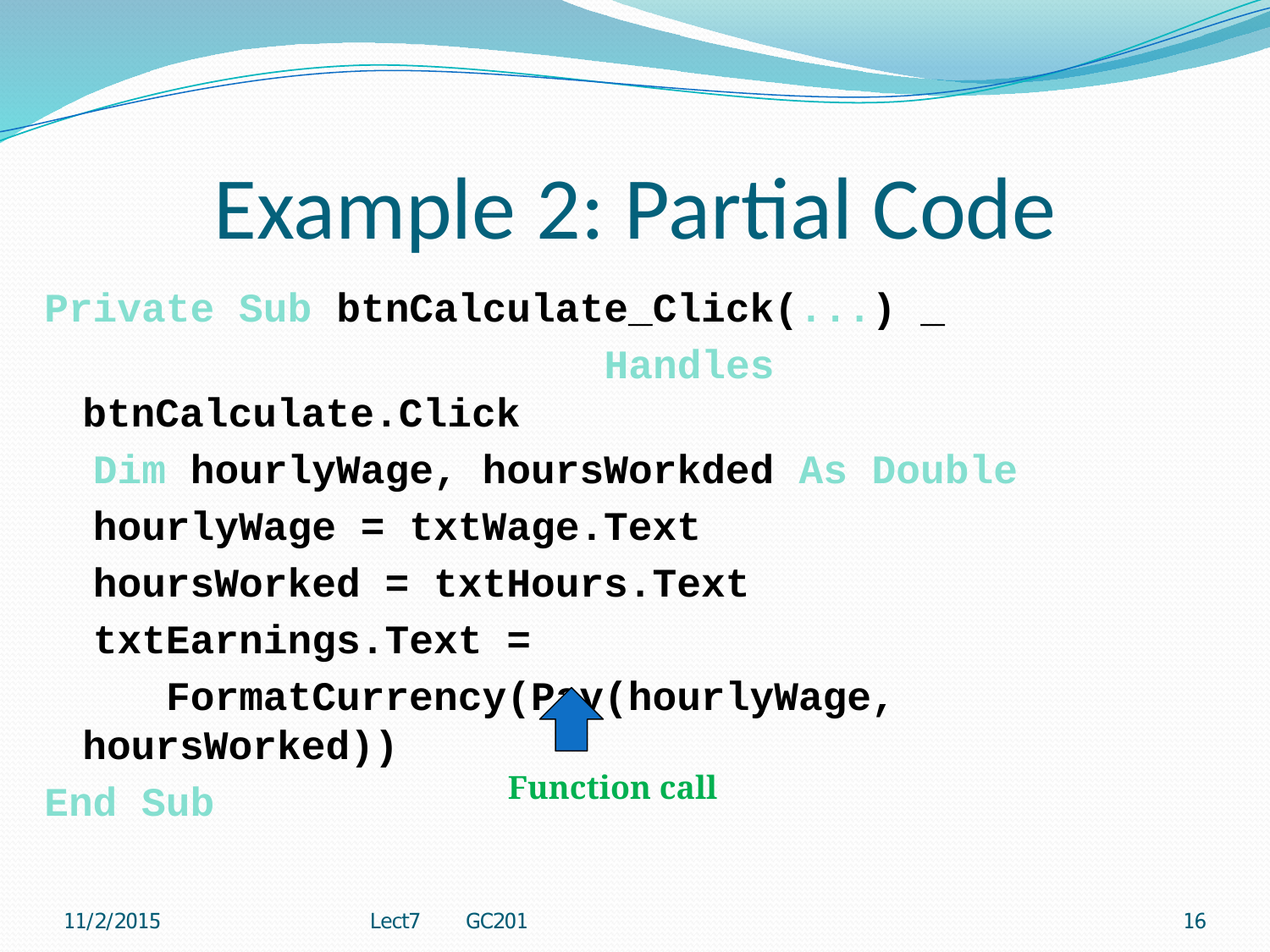

# Example 2: Partial Code
Private Sub btnCalculate_Click(...) _
                       Handles btnCalculate.Click
  Dim hourlyWage, hoursWorkded As Double
  hourlyWage = txtWage.Text
  hoursWorked = txtHours.Text
  txtEarnings.Text =
     FormatCurrency(Pay(hourlyWage, hoursWorked))
End Sub

Function call
11/2/2015
Lect7       GC201
16